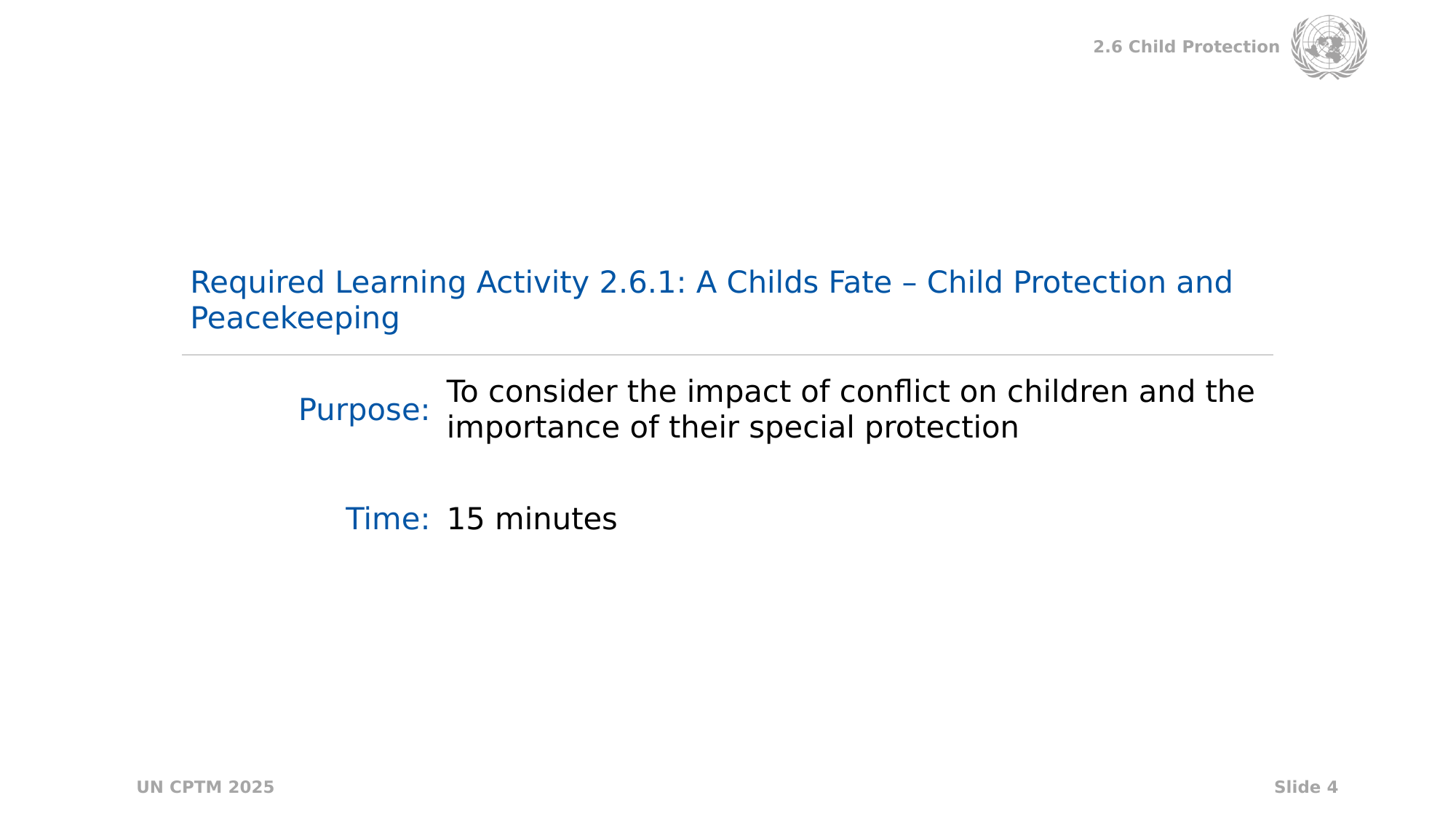

| Required Learning Activity 2.6.1: A Childs Fate – Child Protection and Peacekeeping |  |
| --- | --- |
| Purpose: | To consider the impact of conflict on children and the importance of their special protection |
| Time: | 15 minutes |